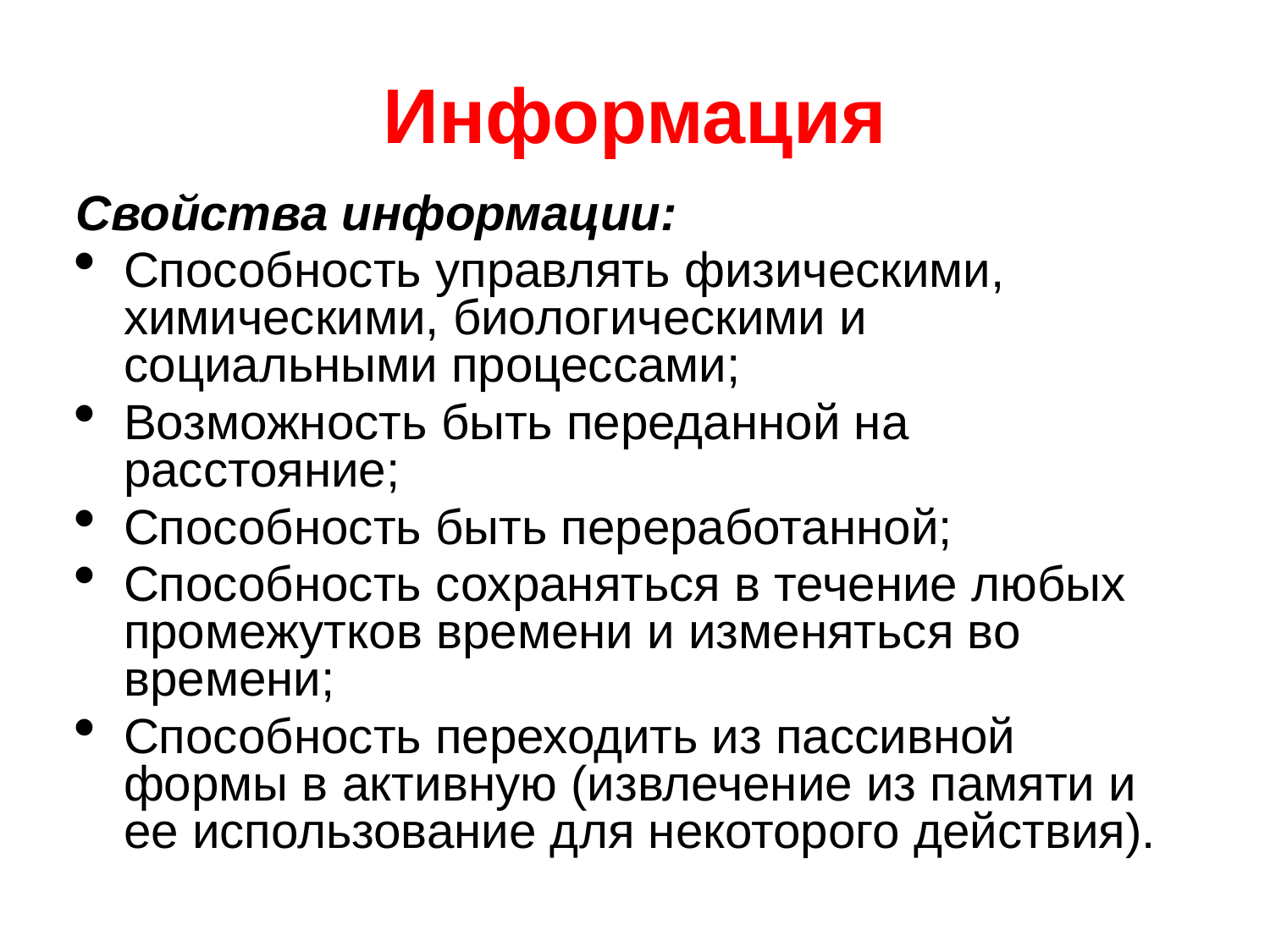

Информация
Свойства информации:
Способность управлять физическими, химическими, биологическими и социальными процессами;
Возможность быть переданной на расстояние;
Способность быть переработанной;
Способность сохраняться в течение любых промежутков времени и изменяться во времени;
Способность переходить из пассивной формы в активную (извлечение из памяти и ее использование для некоторого действия).